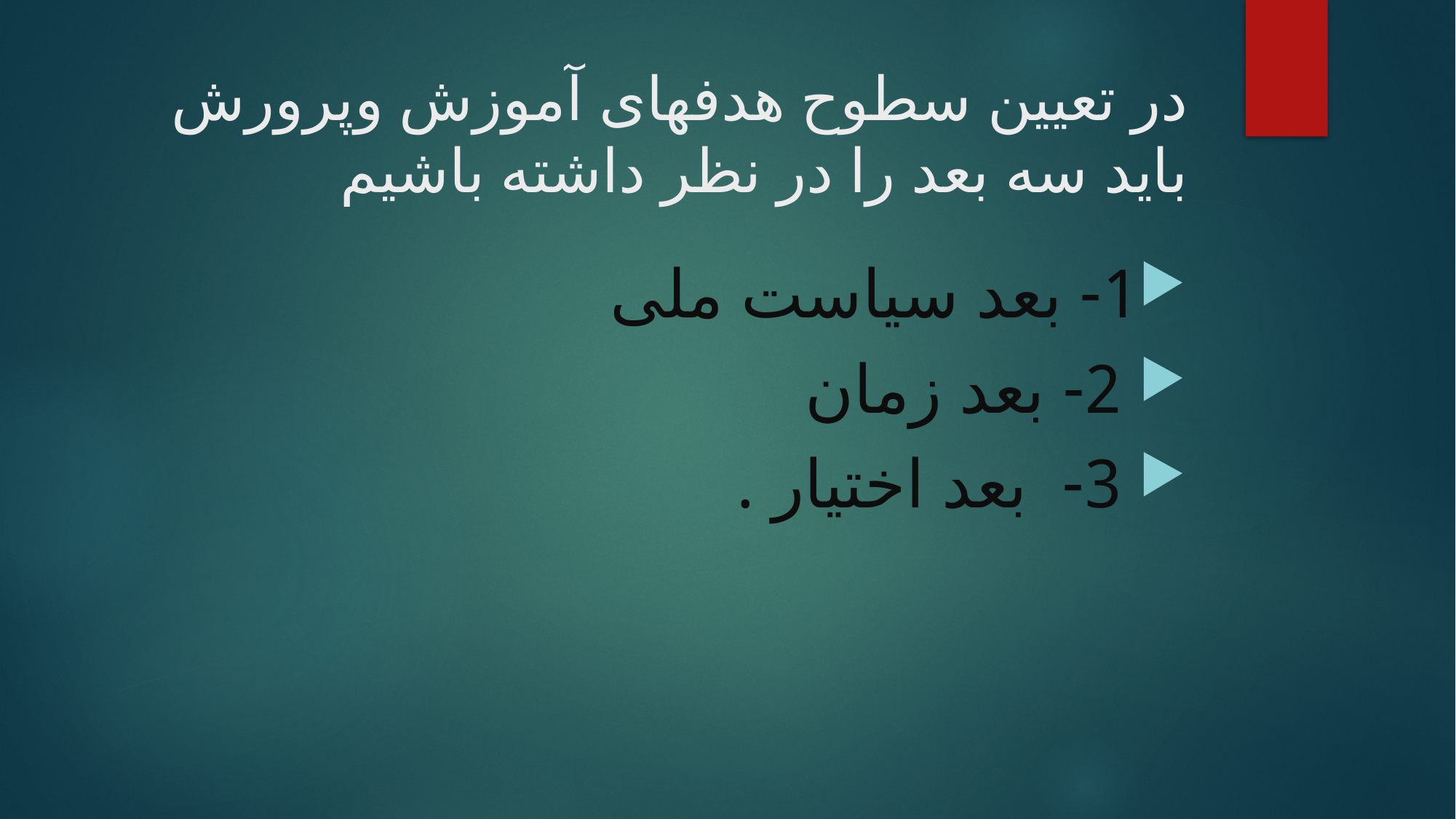

# در تعیین سطوح هدفهای آموزش وپرورش باید سه بعد را در نظر داشته باشیم
1- بعد سیاست ملی
 2- بعد زمان
 3-  بعد اختیار .